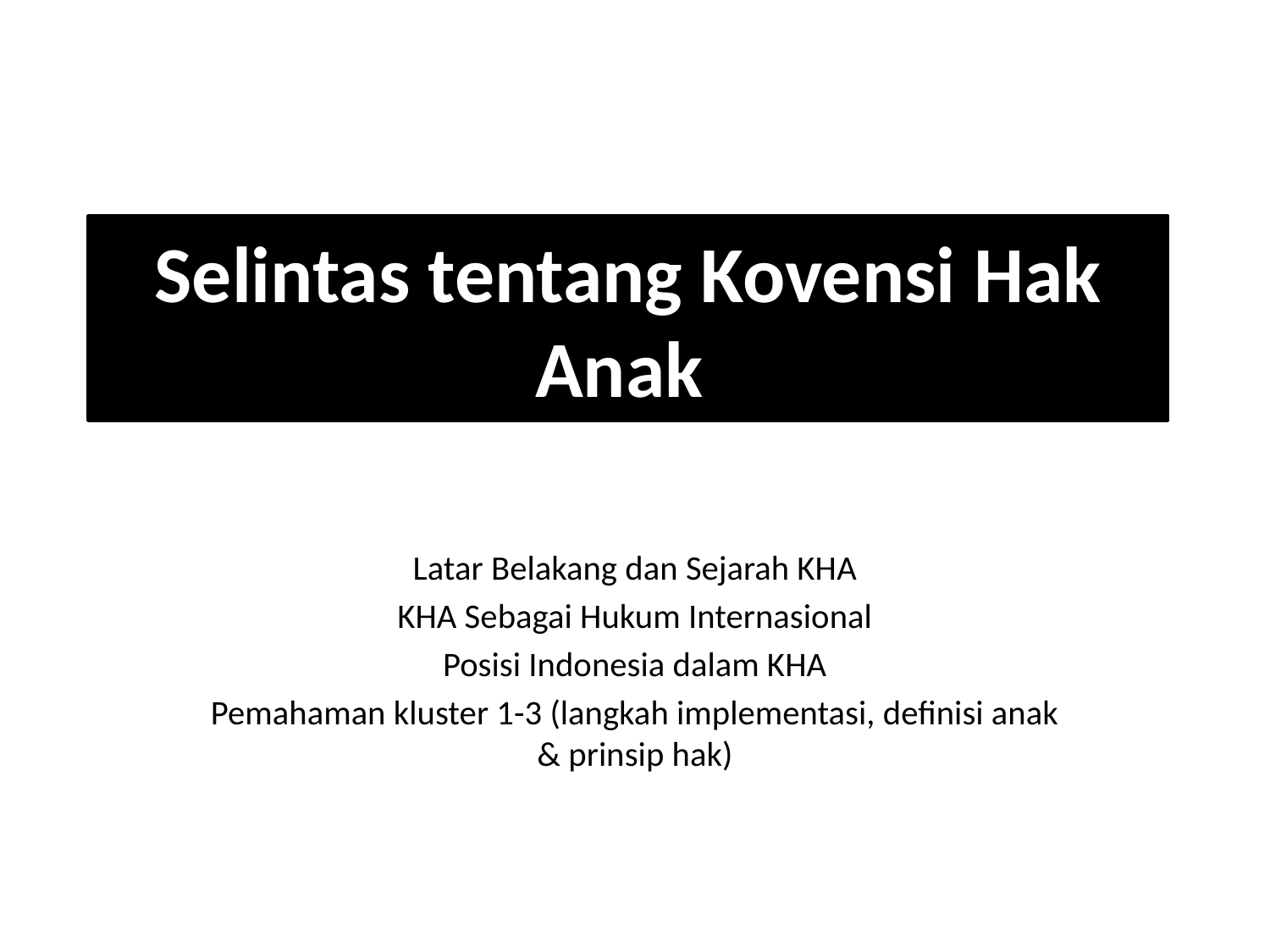

# Selintas tentang Kovensi Hak Anak
Latar Belakang dan Sejarah KHA
KHA Sebagai Hukum Internasional
Posisi Indonesia dalam KHA
Pemahaman kluster 1-3 (langkah implementasi, definisi anak & prinsip hak)